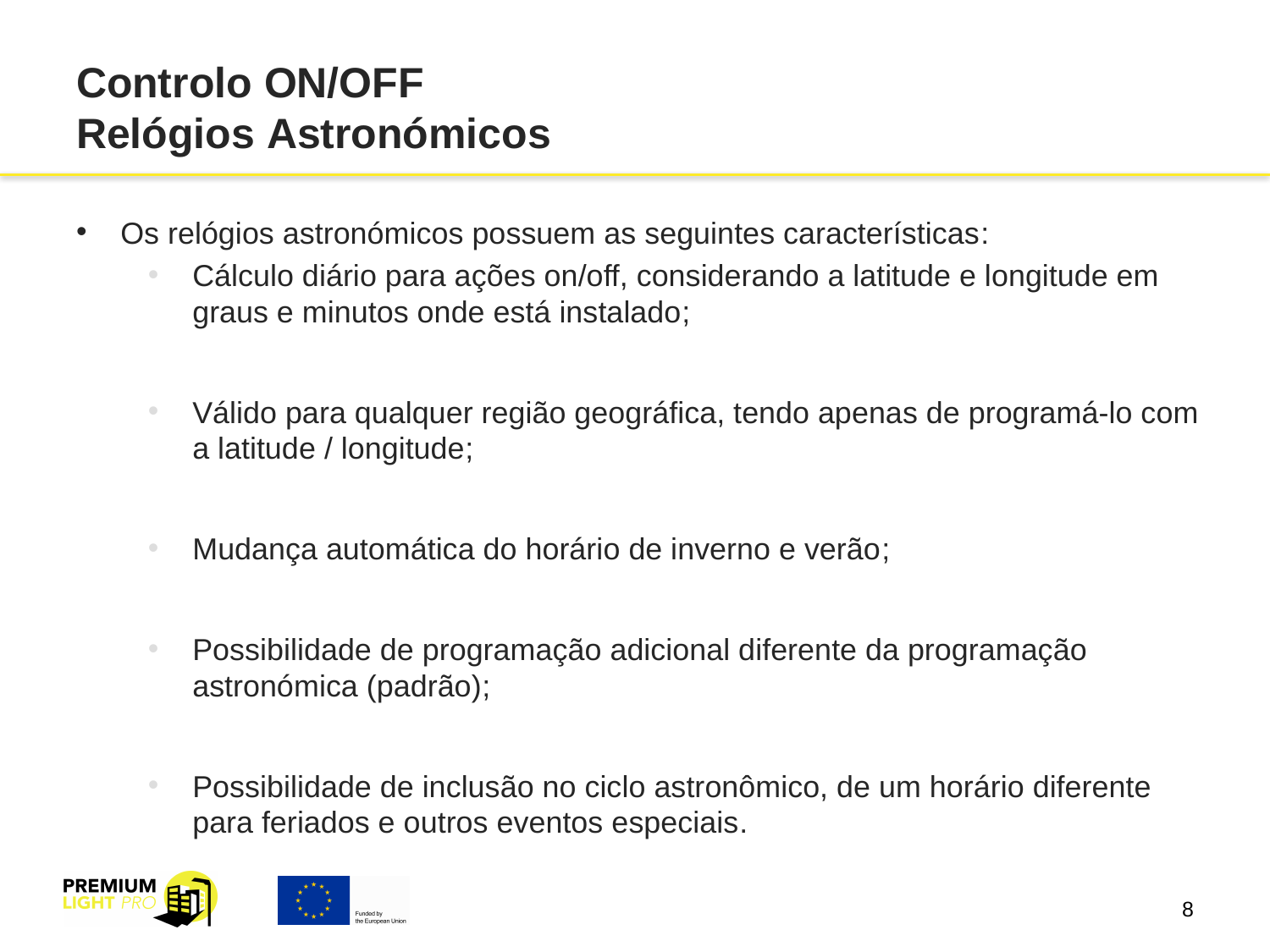

# Controlo ON/OFF Relógios Astronómicos
Os relógios astronómicos possuem as seguintes características:
Cálculo diário para ações on/off, considerando a latitude e longitude em graus e minutos onde está instalado;

Válido para qualquer região geográfica, tendo apenas de programá-lo com a latitude / longitude;

Mudança automática do horário de inverno e verão;

Possibilidade de programação adicional diferente da programação astronómica (padrão);

Possibilidade de inclusão no ciclo astronômico, de um horário diferente para feriados e outros eventos especiais.